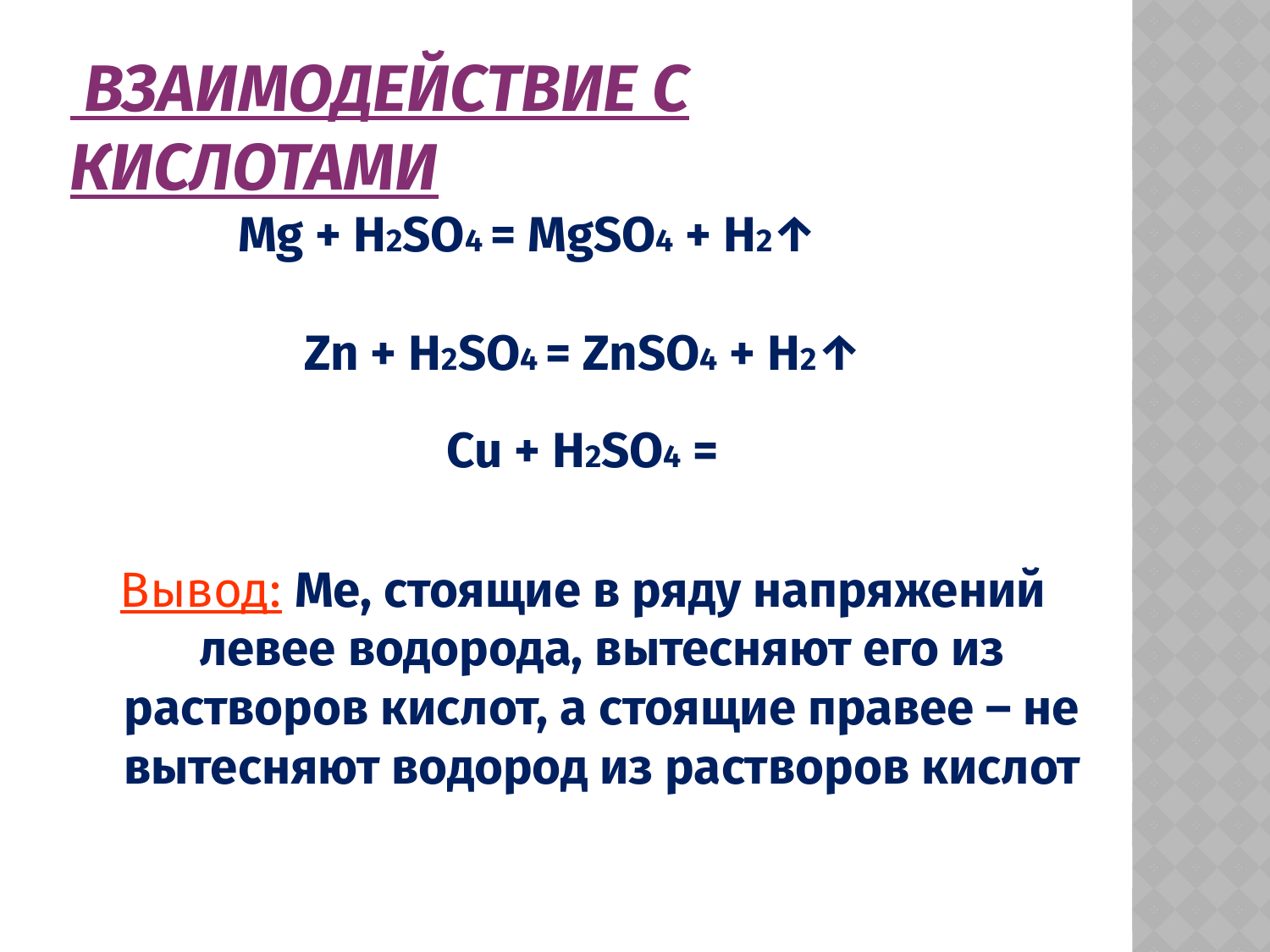

# Взаимодействие с кислотами
             Mg + H2SO4 = MgSO4 + H2↑

Zn + H2SO4 = ZnSO4 + H2↑
Cu + H2SO4 =

Вывод: Ме, стоящие в ряду напряжений левее водорода, вытесняют его из растворов кислот, а стоящие правее – не вытесняют водород из растворов кислот